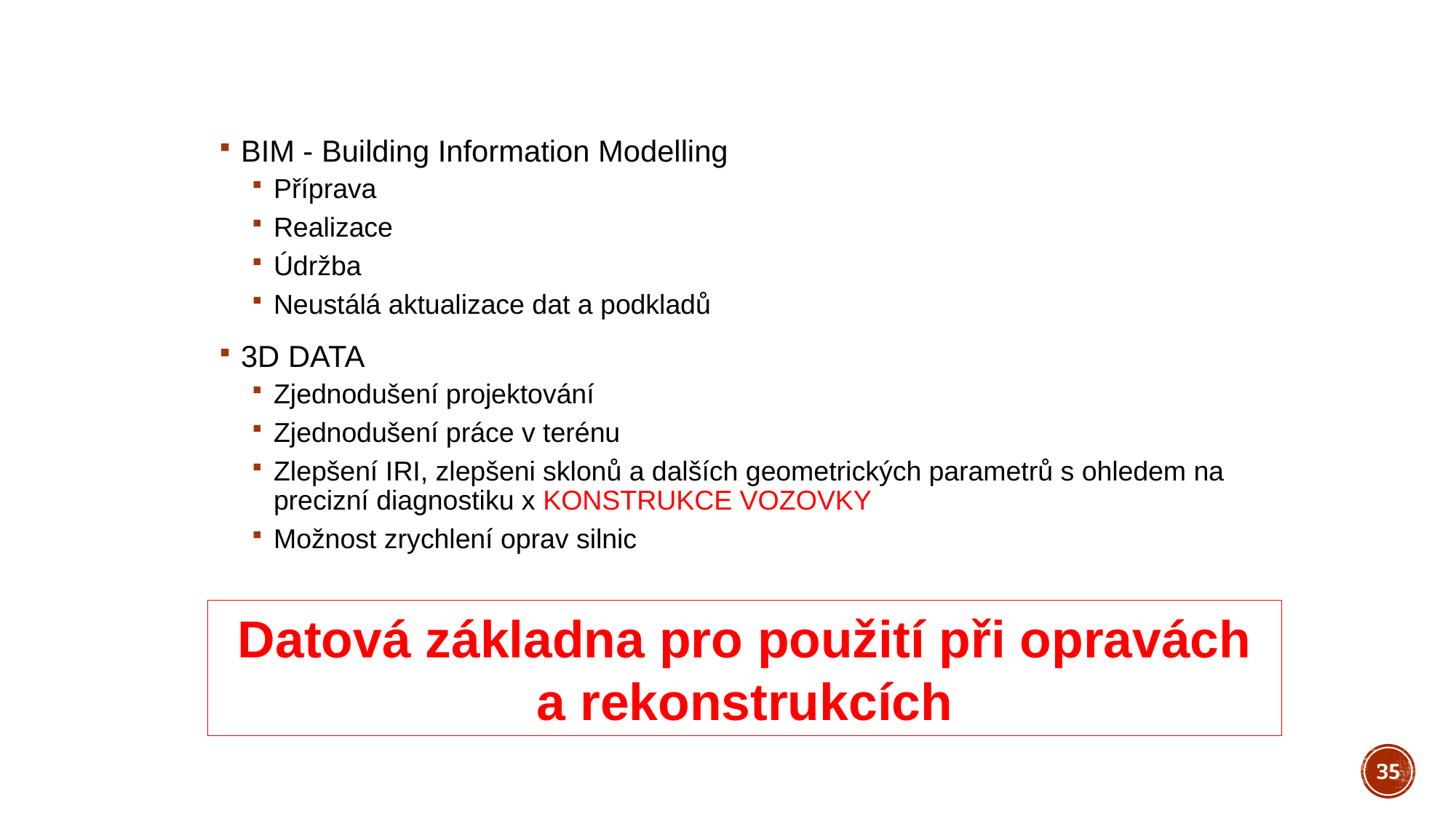

BIM - Building Information Modelling
Příprava
Realizace
Údržba
Neustálá aktualizace dat a podkladů
3D DATA
Zjednodušení projektování
Zjednodušení práce v terénu
Zlepšení IRI, zlepšeni sklonů a dalších geometrických parametrů s ohledem na precizní diagnostiku x KONSTRUKCE VOZOVKY
Možnost zrychlení oprav silnic
Datová základna pro použití při opravách a rekonstrukcích
35